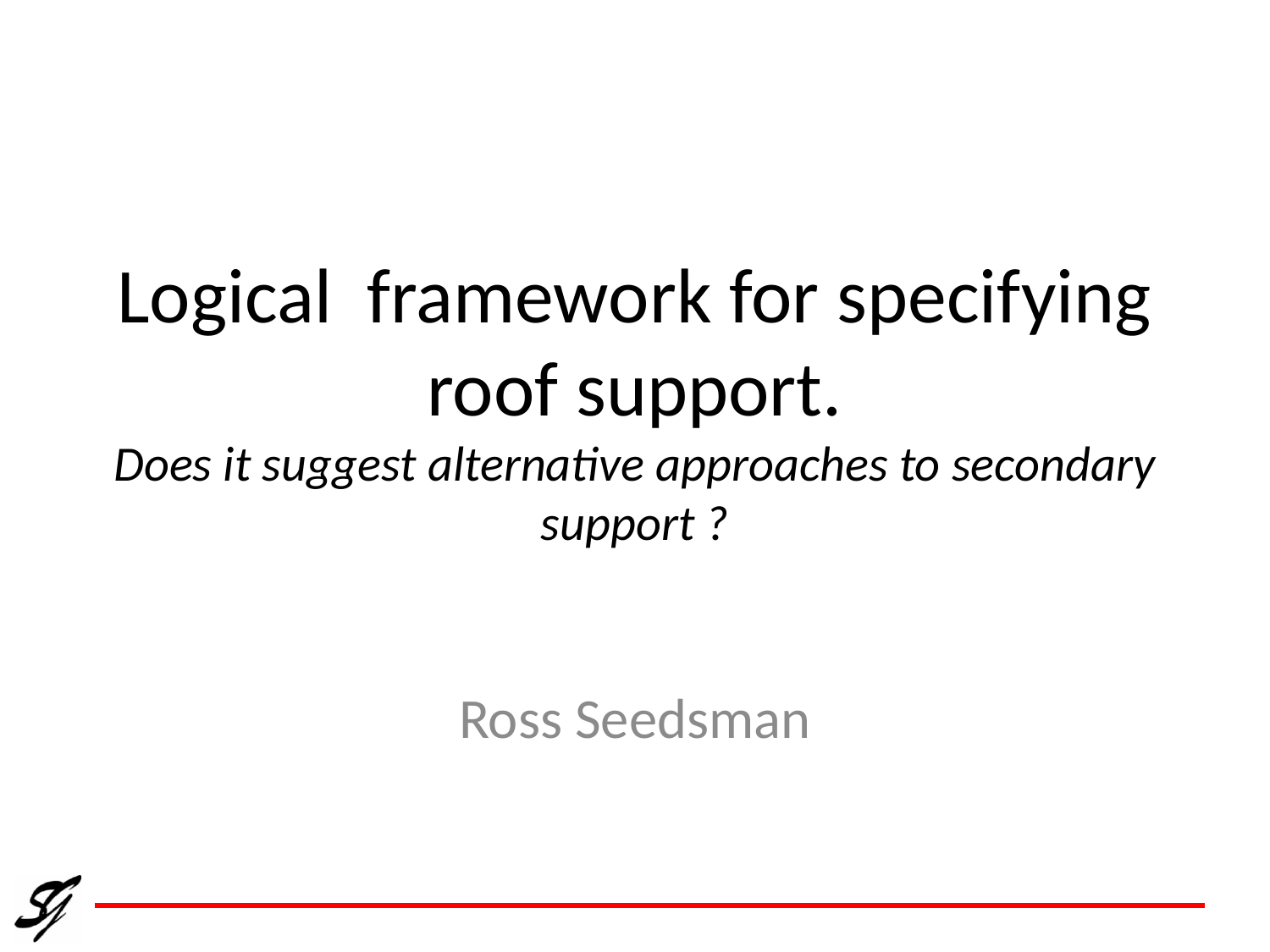

# Logical  framework for specifying roof support. Does it suggest alternative approaches to secondary support ?
Ross Seedsman